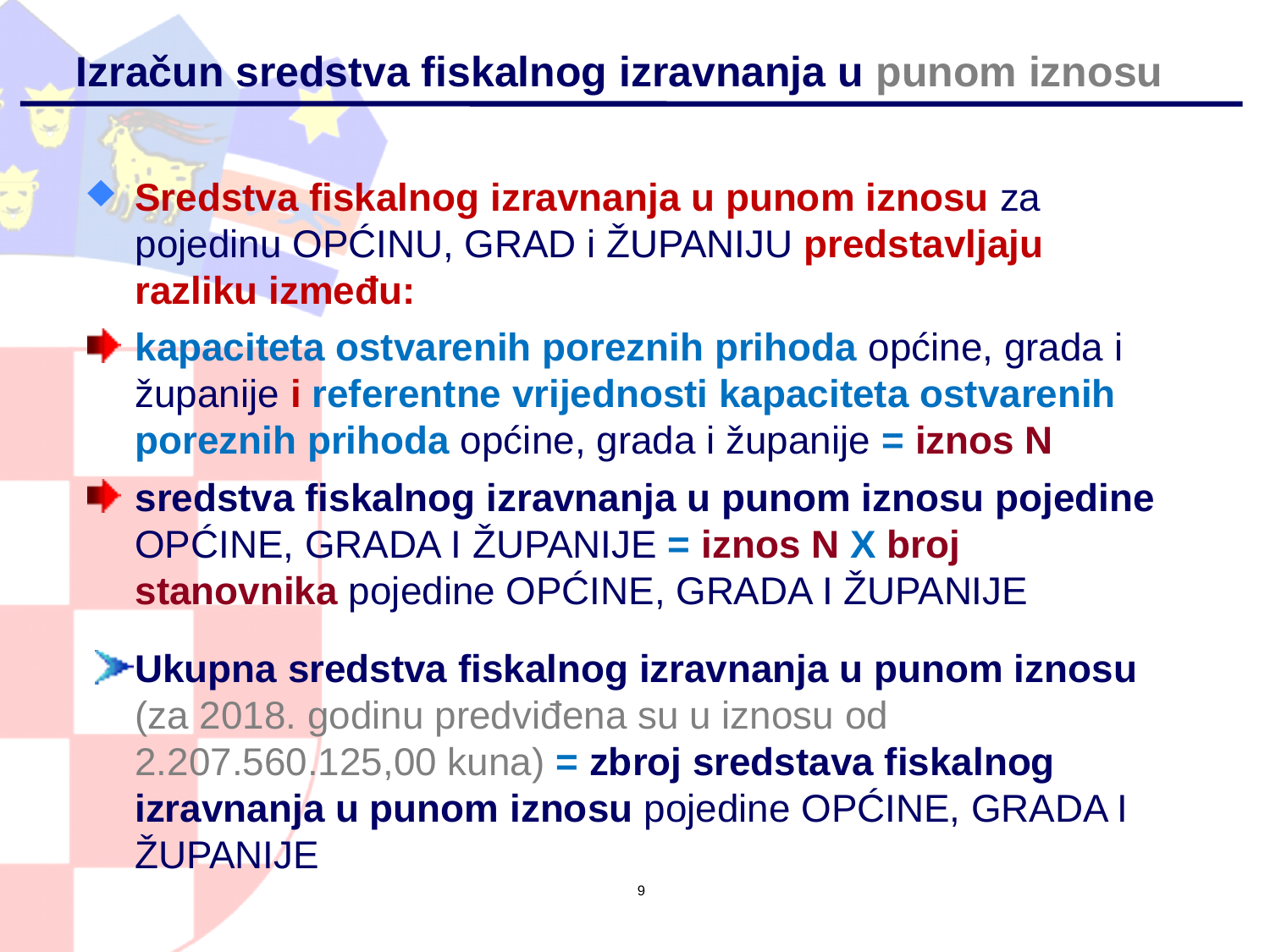

# Izračun sredstva fiskalnog izravnanja u punom iznosu
Sredstva fiskalnog izravnanja u punom iznosu za pojedinu OPĆINU, GRAD i ŽUPANIJU predstavljaju razliku između:
kapaciteta ostvarenih poreznih prihoda općine, grada i županije i referentne vrijednosti kapaciteta ostvarenih poreznih prihoda općine, grada i županije = iznos N
sredstva fiskalnog izravnanja u punom iznosu pojedine OPĆINE, GRADA I ŽUPANIJE = iznos N X broj stanovnika pojedine OPĆINE, GRADA I ŽUPANIJE
Ukupna sredstva fiskalnog izravnanja u punom iznosu (za 2018. godinu predviđena su u iznosu od 2.207.560.125,00 kuna) = zbroj sredstava fiskalnog izravnanja u punom iznosu pojedine OPĆINE, GRADA I ŽUPANIJE
9